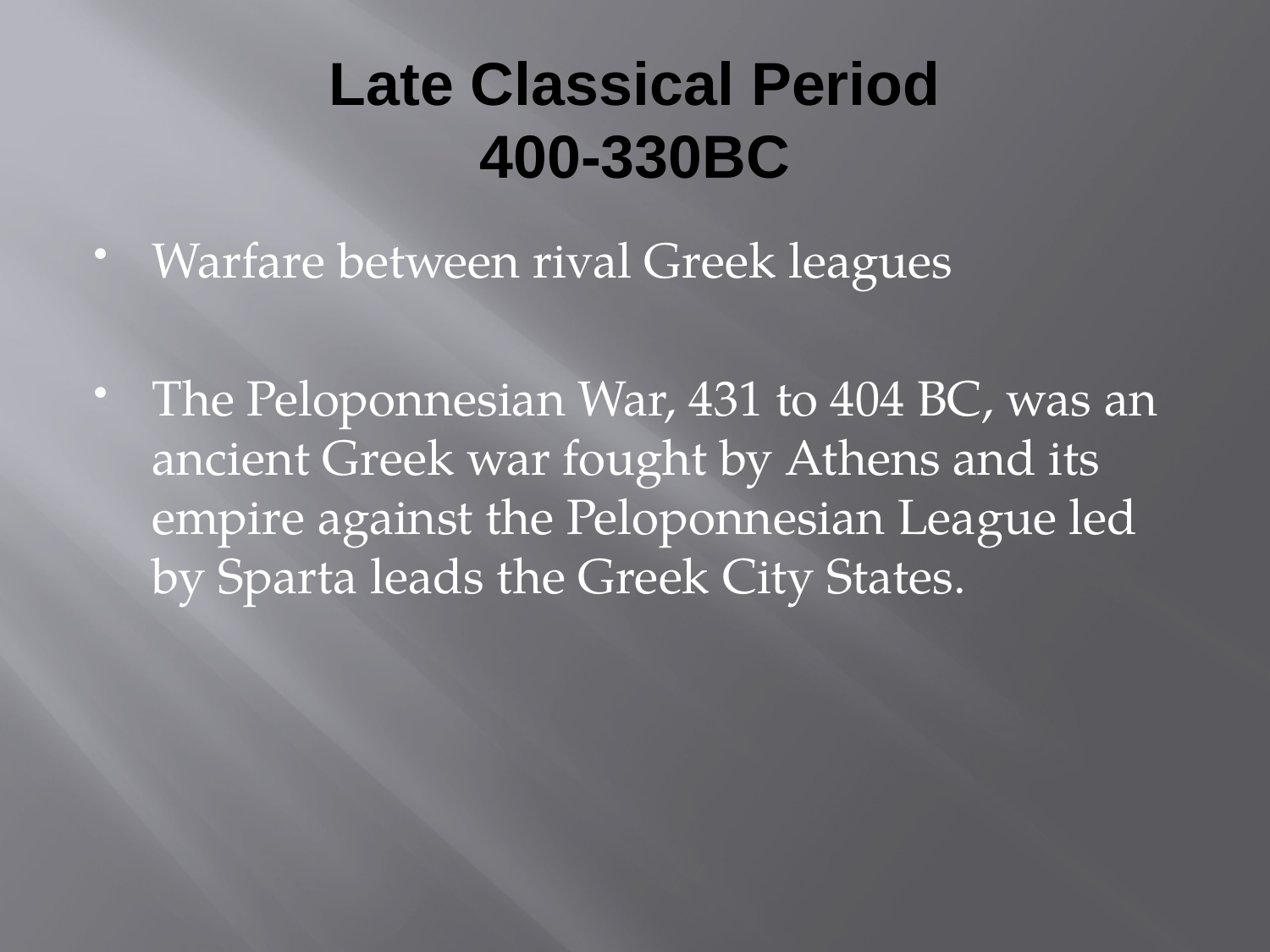

# Late Classical Period 400-330BC
Warfare between rival Greek leagues

The Peloponnesian War, 431 to 404 BC, was an ancient Greek war fought by Athens and its empire against the Peloponnesian League led by Sparta leads the Greek City States.